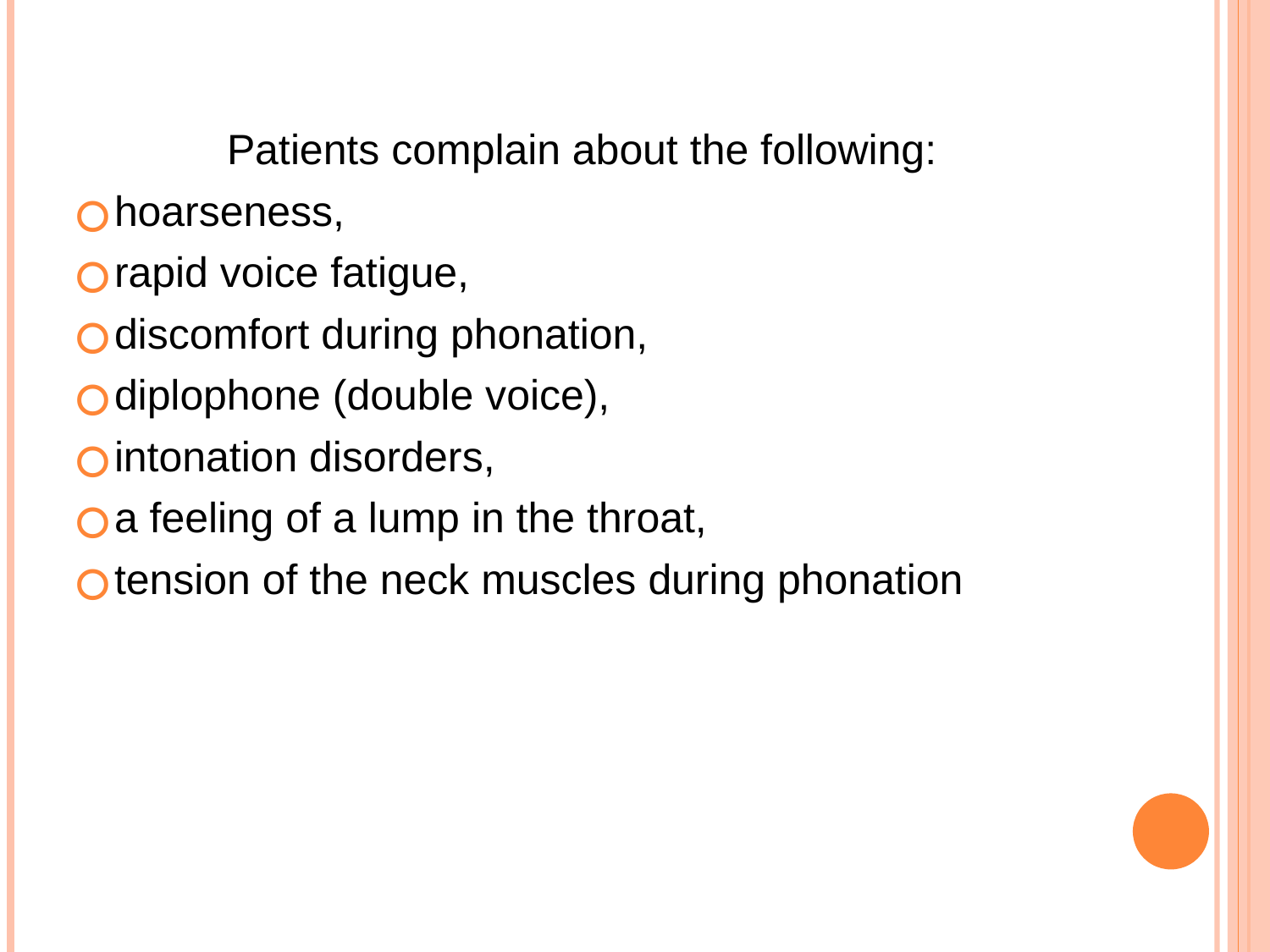

#
Patients complain about the following:
hoarseness,
rapid voice fatigue,
discomfort during phonation,
diplophone (double voice),
intonation disorders,
a feeling of a lump in the throat,
tension of the neck muscles during phonation